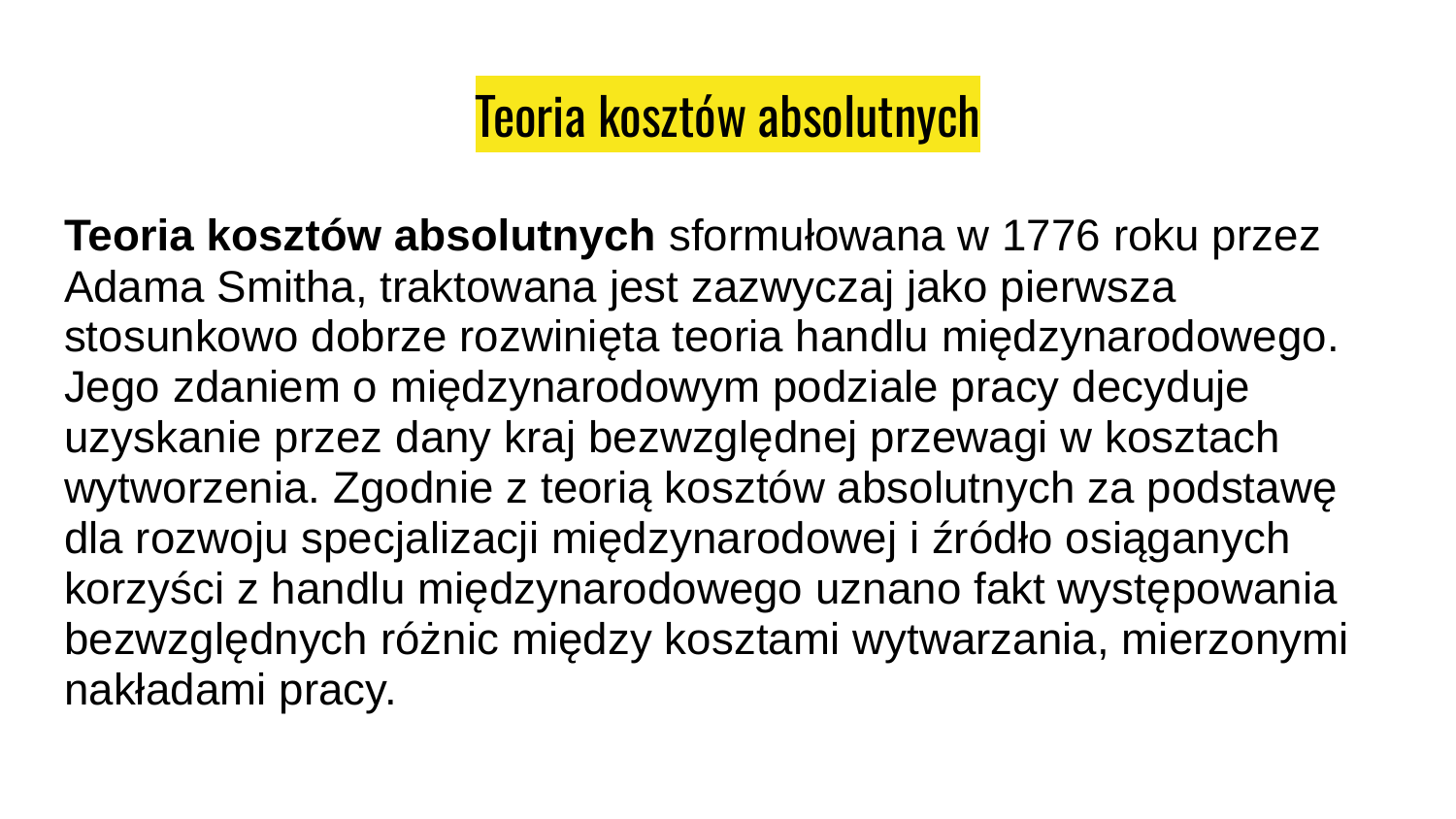

# Teoria kosztów absolutnych

Teoria kosztów absolutnych sformułowana w 1776 roku przez Adama Smitha, traktowana jest zazwyczaj jako pierwsza stosunkowo dobrze rozwinięta teoria handlu międzynarodowego. Jego zdaniem o międzynarodowym podziale pracy decyduje uzyskanie przez dany kraj bezwzględnej przewagi w kosztach wytworzenia. Zgodnie z teorią kosztów absolutnych za podstawę dla rozwoju specjalizacji międzynarodowej i źródło osiąganych korzyści z handlu międzynarodowego uznano fakt występowania bezwzględnych różnic między kosztami wytwarzania, mierzonymi nakładami pracy.